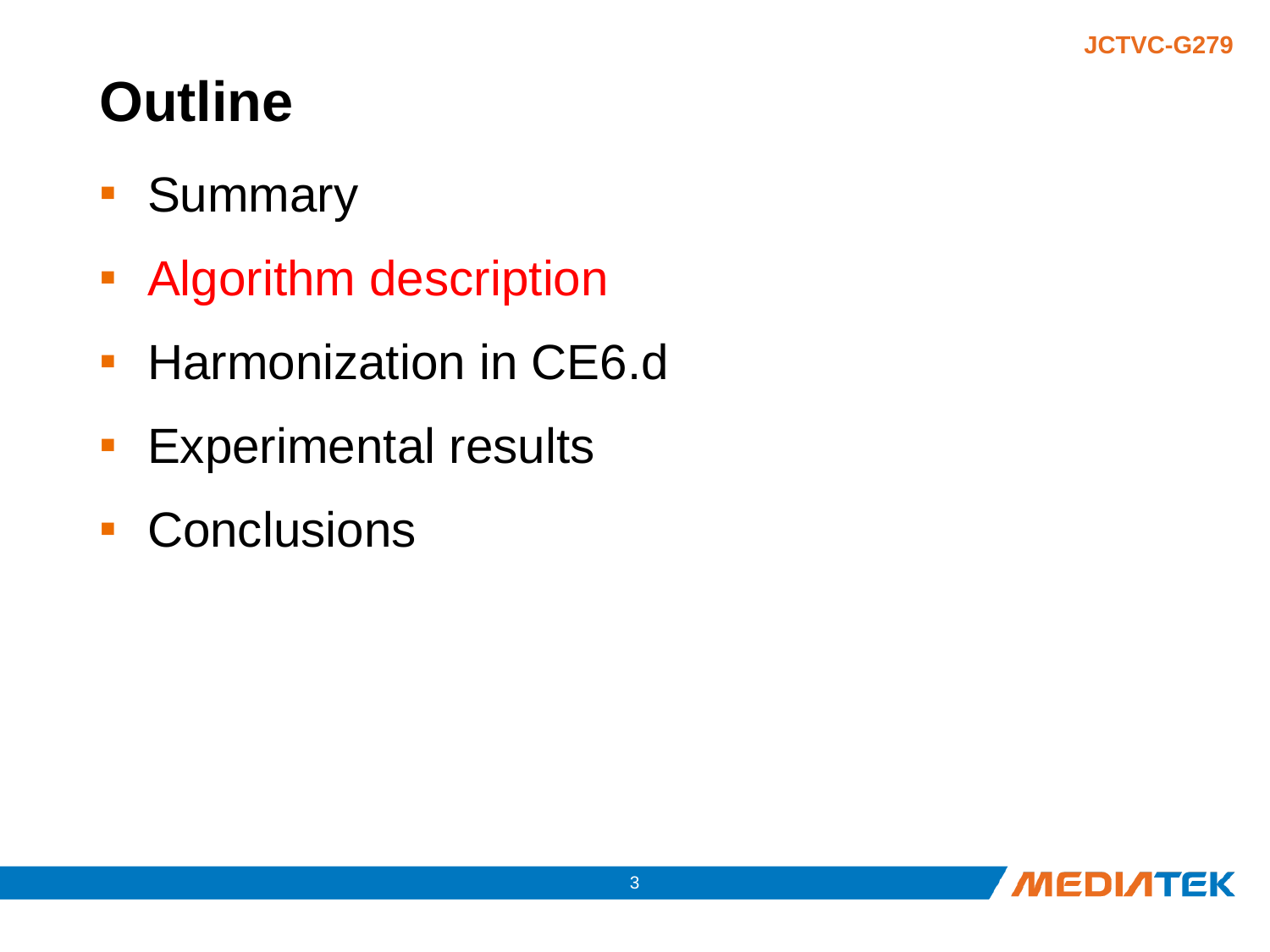

# Outline
Summary
Algorithm description
Harmonization in CE6.d
Experimental results
Conclusions
3